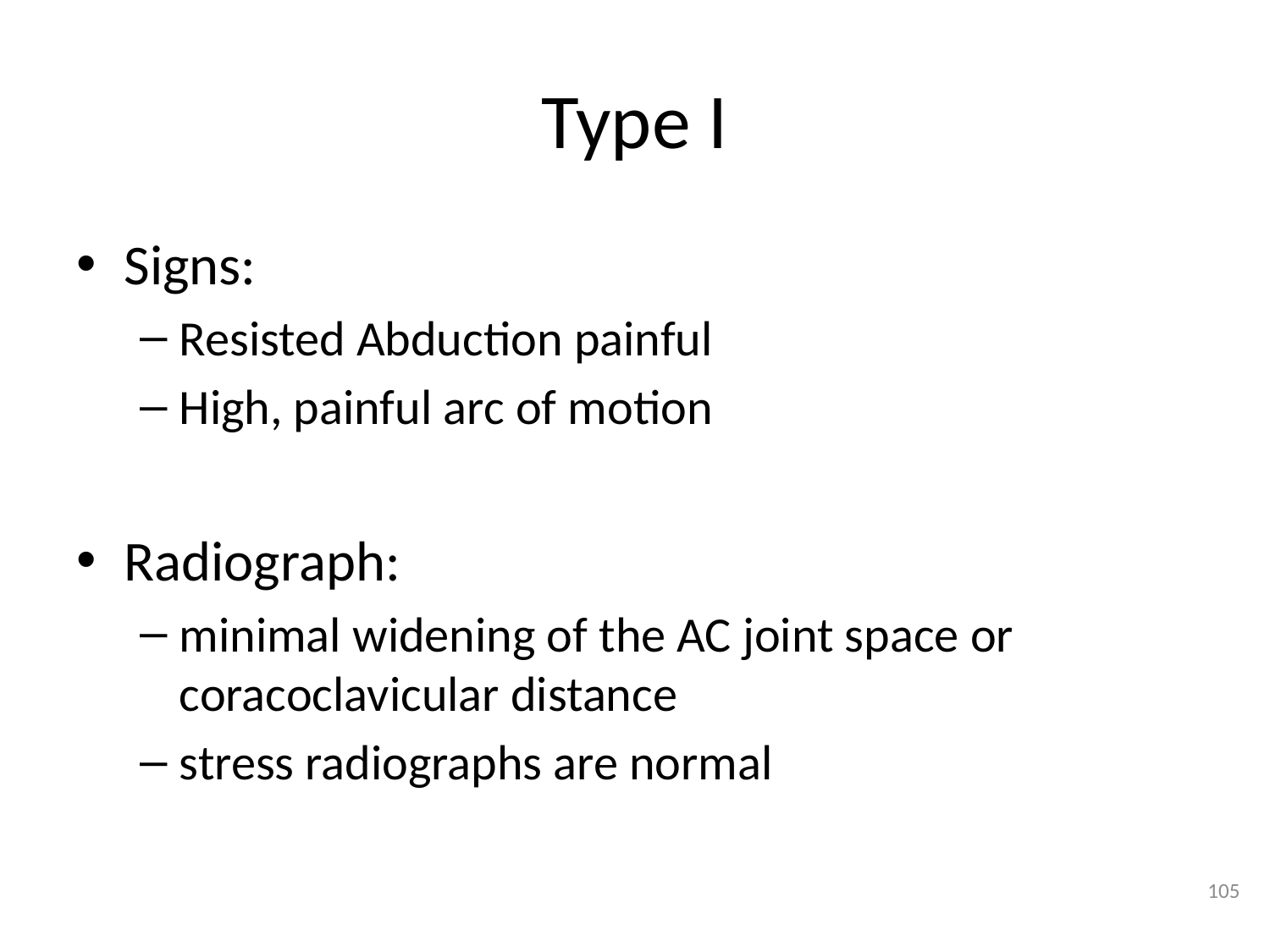

# Type I
Signs:
Resisted Abduction painful
High, painful arc of motion

Radiograph:
minimal widening of the AC joint space or coracoclavicular distance
stress radiographs are normal

105